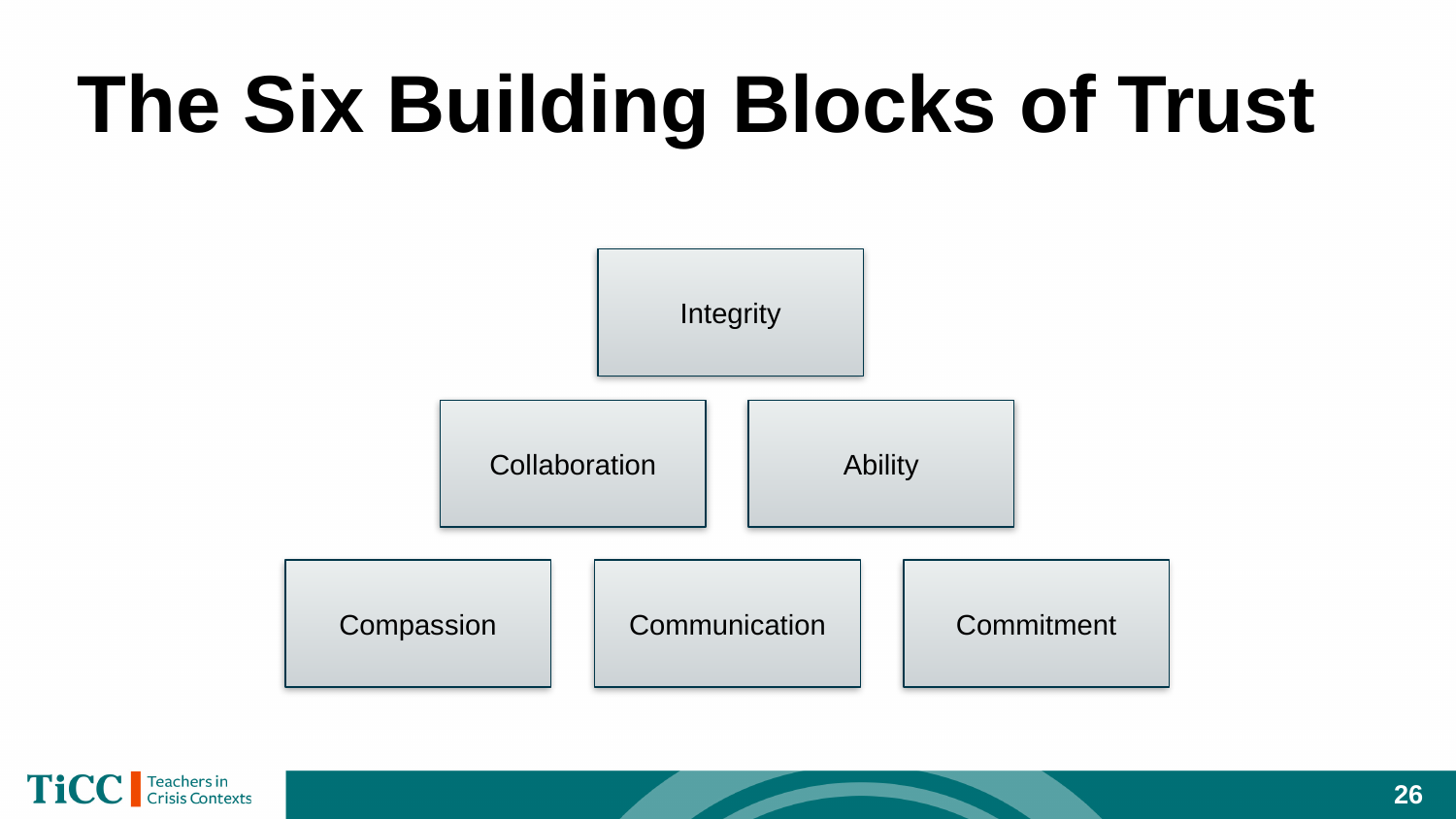

# The Six Building Blocks of Trust
Integrity
Collaboration
Ability
Compassion
Communication
Commitment
26